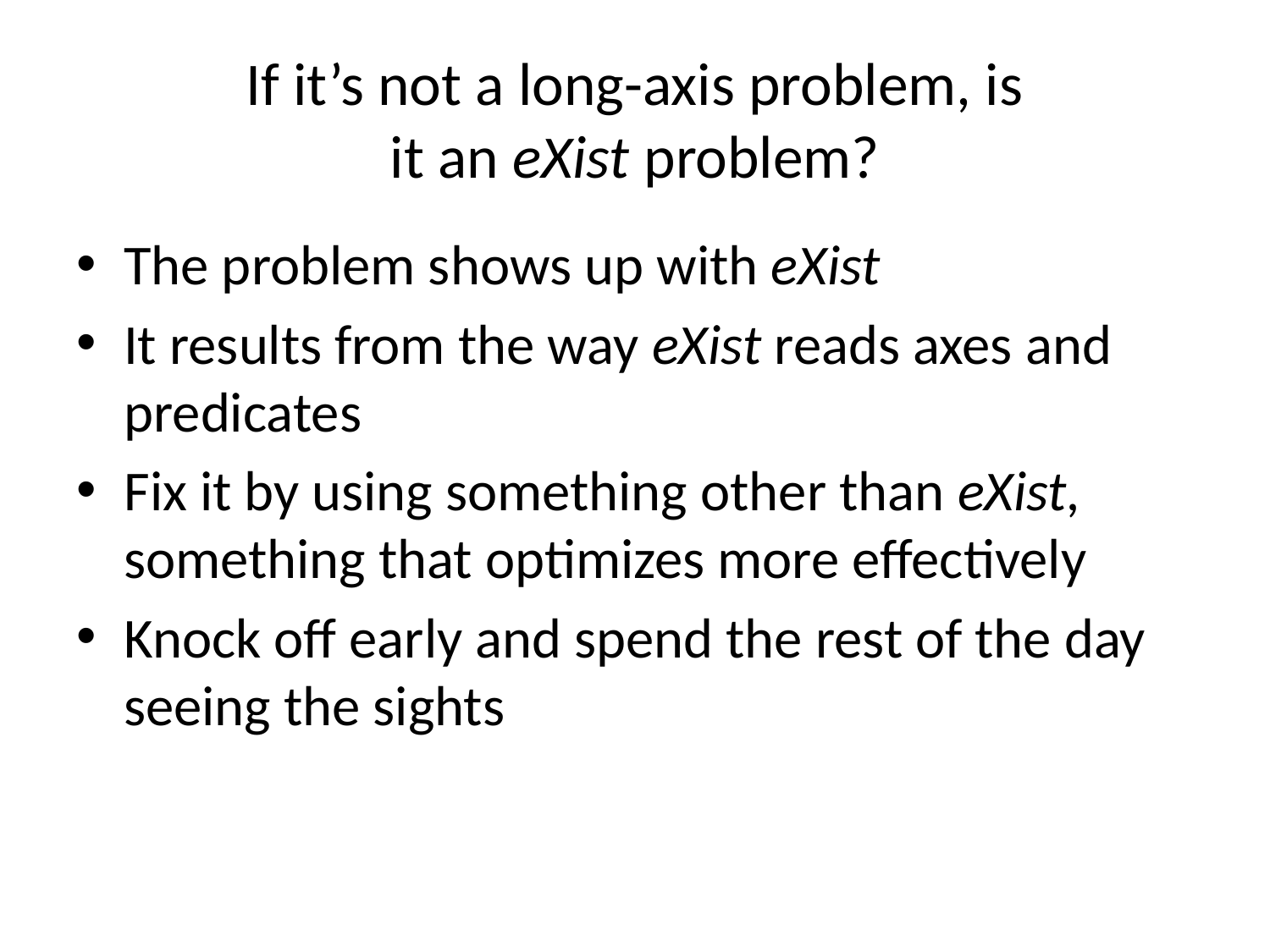

# If it’s not a long-axis problem, is it an eXist problem?
The problem shows up with eXist
It results from the way eXist reads axes and predicates
Fix it by using something other than eXist, something that optimizes more effectively
Knock off early and spend the rest of the day seeing the sights